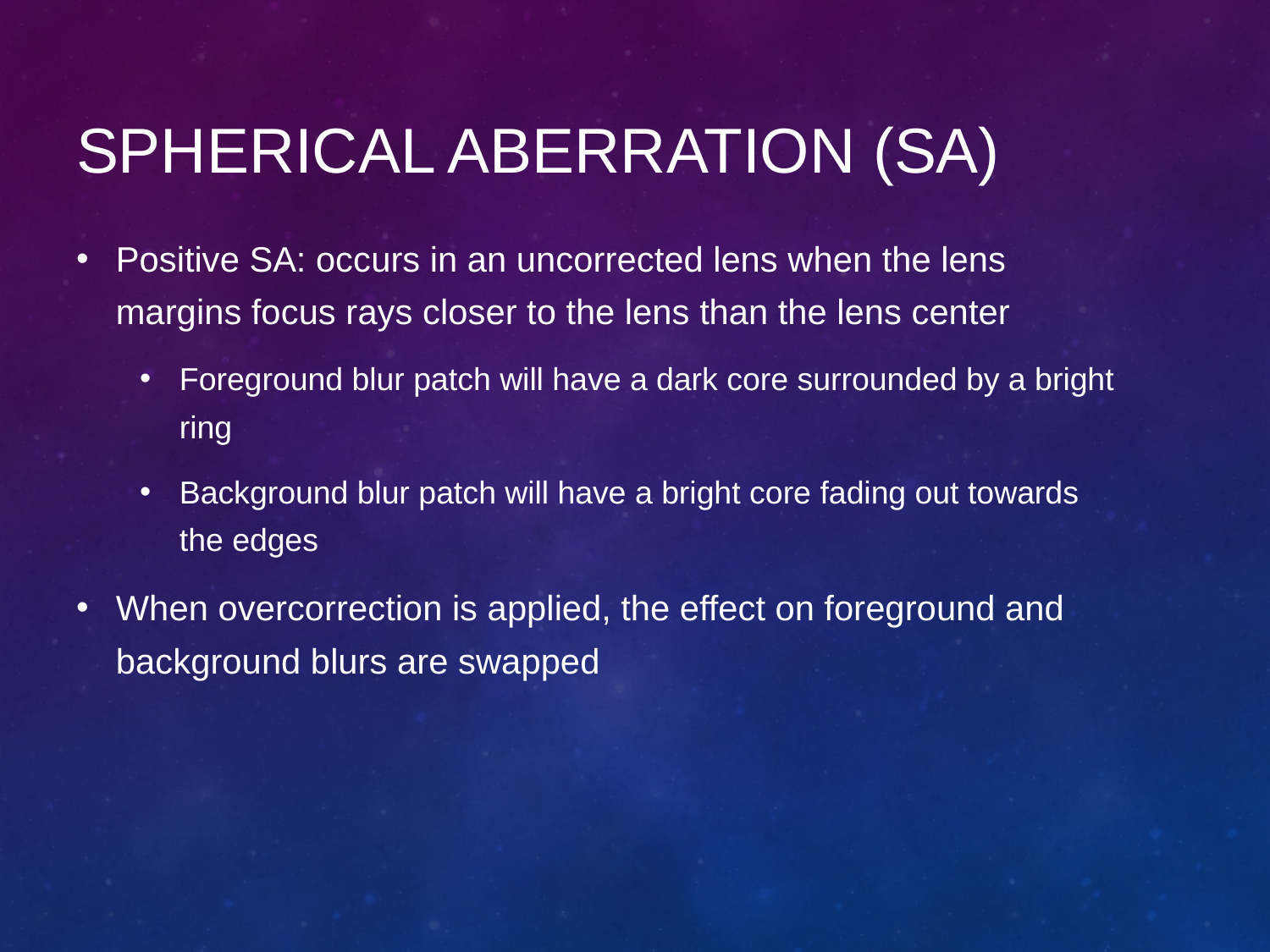

# Spherical Aberration (SA)
Positive SA: occurs in an uncorrected lens when the lens margins focus rays closer to the lens than the lens center
Foreground blur patch will have a dark core surrounded by a bright ring
Background blur patch will have a bright core fading out towards the edges
When overcorrection is applied, the effect on foreground and background blurs are swapped